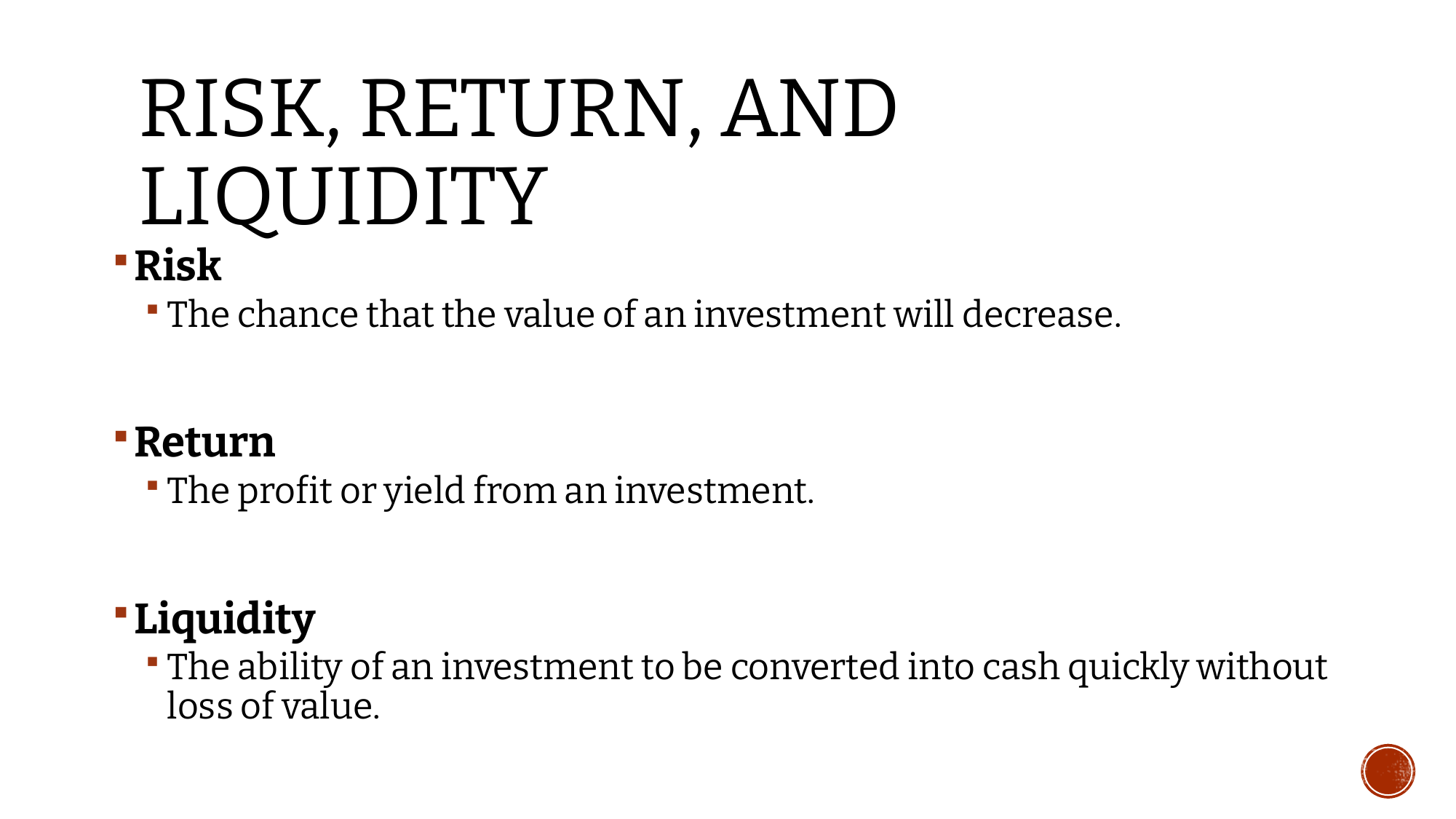

# Risk, Return, and Liquidity
Risk
The chance that the value of an investment will decrease.

Return
The profit or yield from an investment.

Liquidity
The ability of an investment to be converted into cash quickly without loss of value.